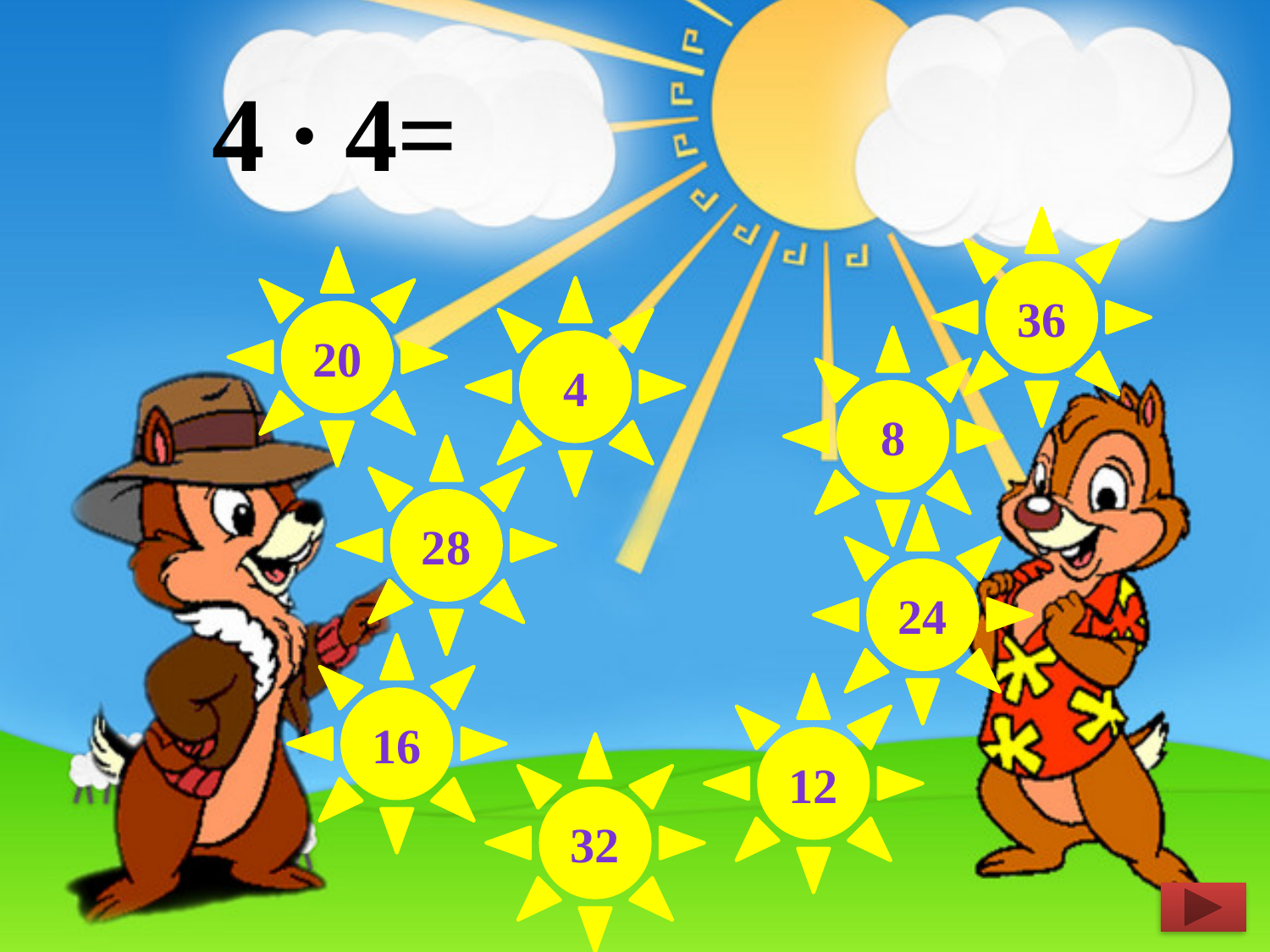

4 ∙ 4=
36
20
4
8
28
24
16
12
32